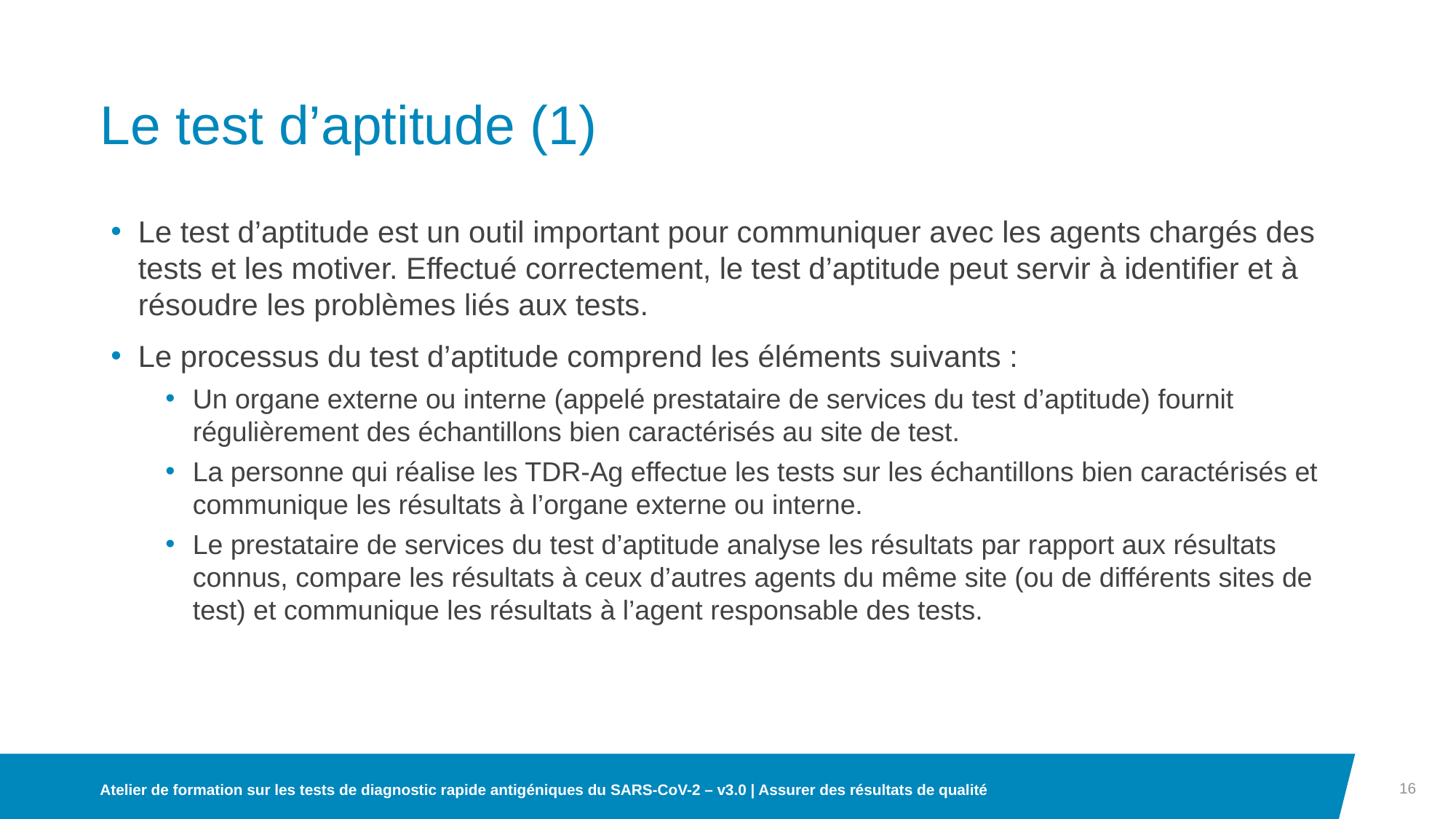

# Le test d’aptitude (1)
Le test d’aptitude est un outil important pour communiquer avec les agents chargés des tests et les motiver. Effectué correctement, le test d’aptitude peut servir à identifier et à résoudre les problèmes liés aux tests.
Le processus du test d’aptitude comprend les éléments suivants :
Un organe externe ou interne (appelé prestataire de services du test d’aptitude) fournit régulièrement des échantillons bien caractérisés au site de test.
La personne qui réalise les TDR-Ag effectue les tests sur les échantillons bien caractérisés et communique les résultats à l’organe externe ou interne.
Le prestataire de services du test d’aptitude analyse les résultats par rapport aux résultats connus, compare les résultats à ceux d’autres agents du même site (ou de différents sites de test) et communique les résultats à l’agent responsable des tests.

16
Atelier de formation sur les tests de diagnostic rapide antigéniques du SARS-CoV-2 – v3.0 | Assurer des résultats de qualité